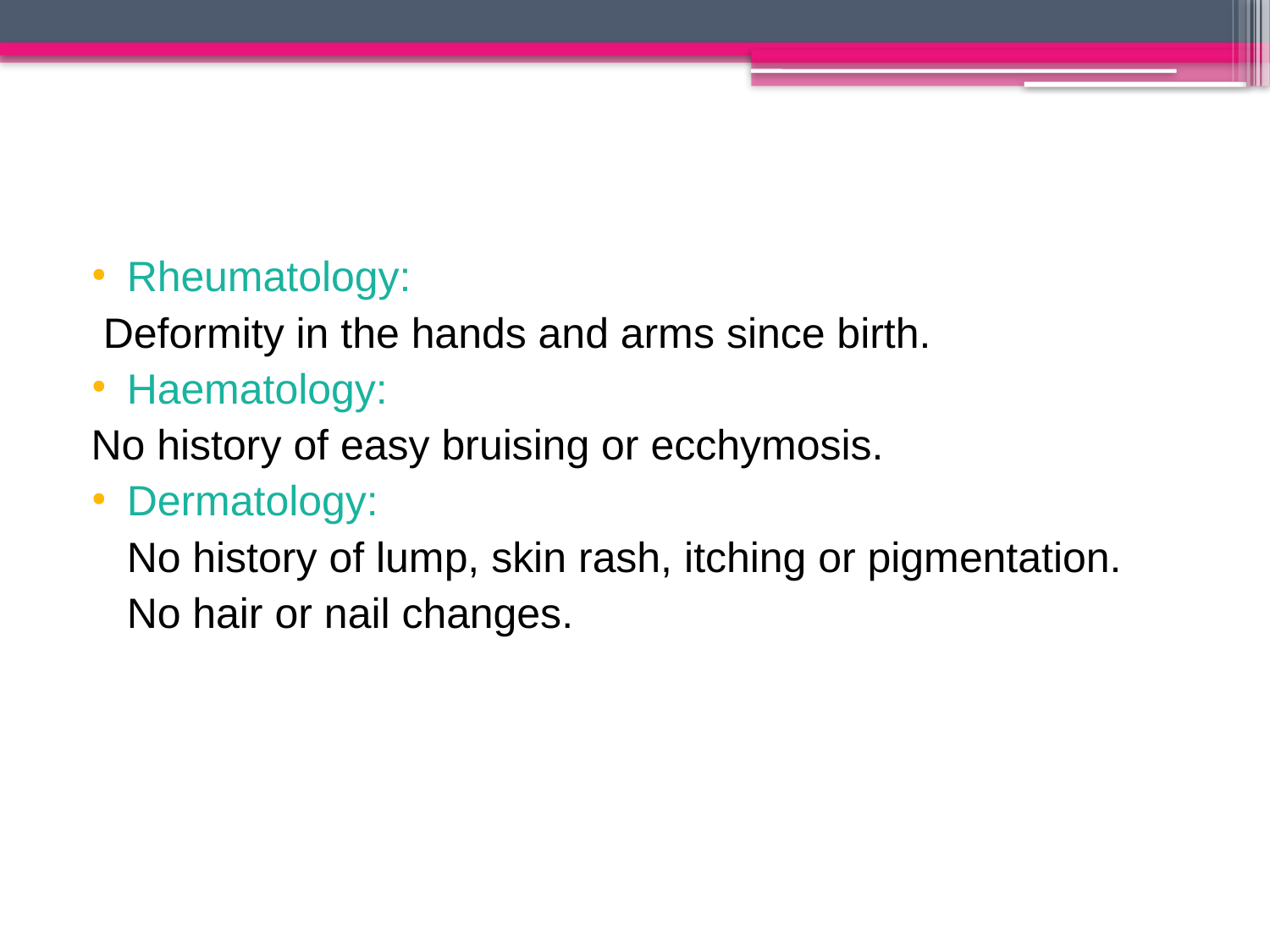

#
Rheumatology:
 Deformity in the hands and arms since birth.
Haematology:
No history of easy bruising or ecchymosis.
Dermatology:
   No history of lump, skin rash, itching or pigmentation.
   No hair or nail changes.